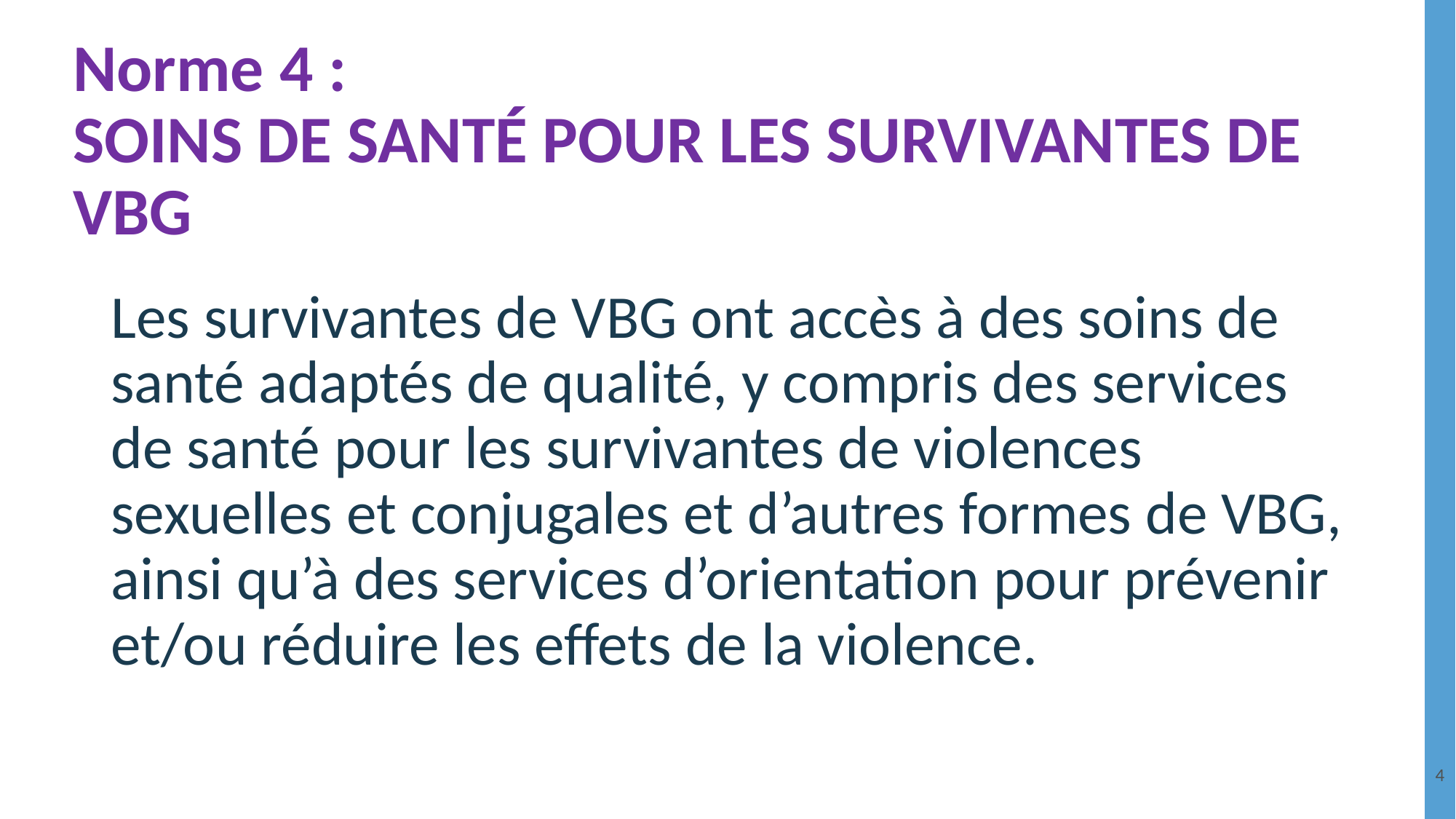

# Norme 4 : SOINS DE SANTÉ POUR LES SURVIVANTES DE VBG
Les survivantes de VBG ont accès à des soins de santé adaptés de qualité, y compris des services de santé pour les survivantes de violences sexuelles et conjugales et d’autres formes de VBG, ainsi qu’à des services d’orientation pour prévenir et/ou réduire les effets de la violence.